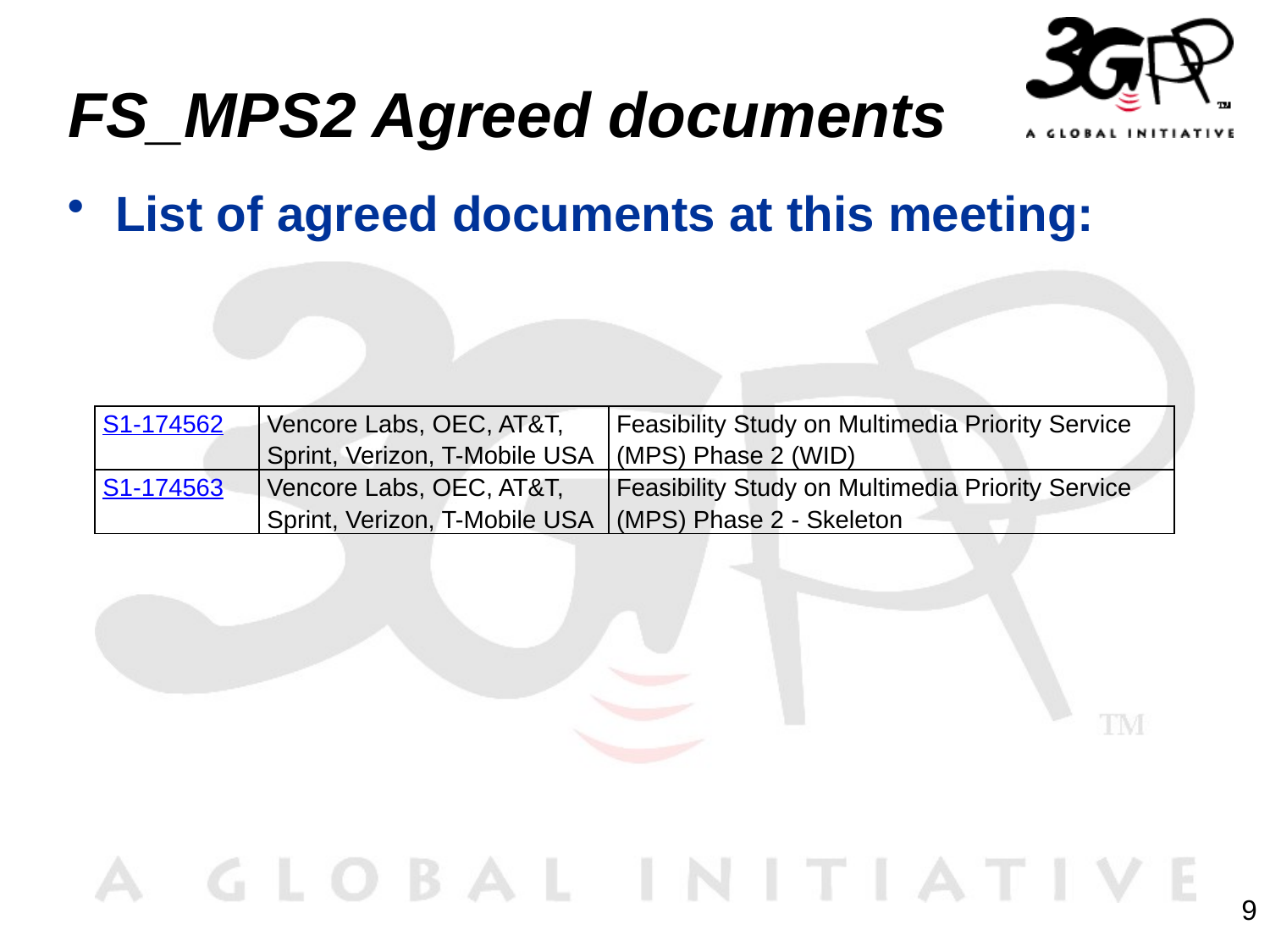

# FS_MPS2 Agreed documents
List of agreed documents at this meeting:

| S1-174562 | Vencore Labs, OEC, AT&T, Sprint, Verizon, T-Mobile USA | Feasibility Study on Multimedia Priority Service (MPS) Phase 2 (WID) |
| --- | --- | --- |
| S1-174563 | Vencore Labs, OEC, AT&T, Sprint, Verizon, T-Mobile USA | Feasibility Study on Multimedia Priority Service (MPS) Phase 2 - Skeleton |
9